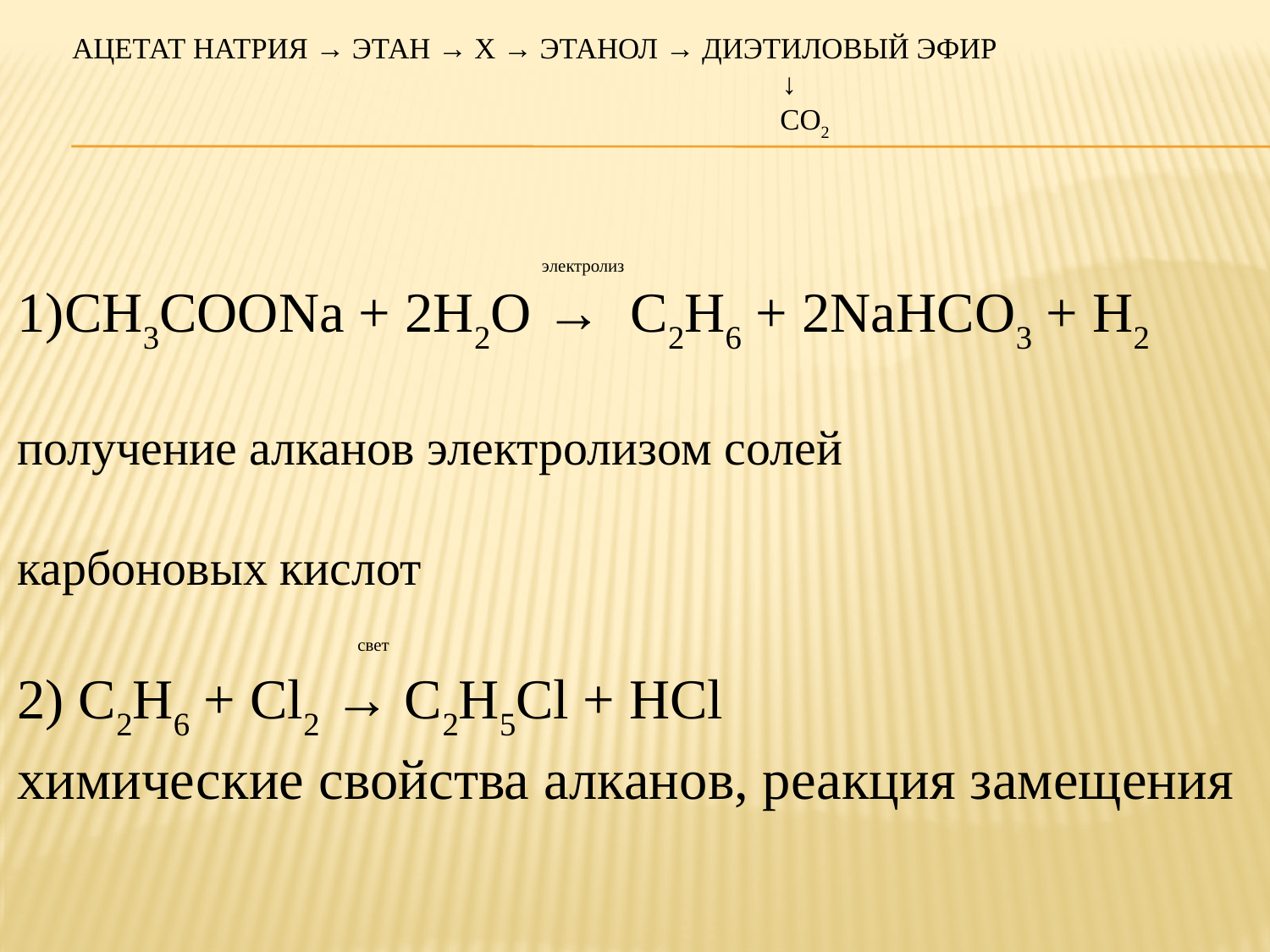

# Ацетат натрия → этан → Х → этанол → диэтиловый эфир                                                                                         			       			↓                                                                                    					               CO2

                                                                                                                      электролиз
CH3COONa + 2H2O →  C2H6 + 2NaHCO3 + H2
получение алканов электролизом солей
карбоновых кислот
                        cвет
2) C2H6 + Cl2 → C2H5Cl + HCl
химические свойства алканов, реакция замещения